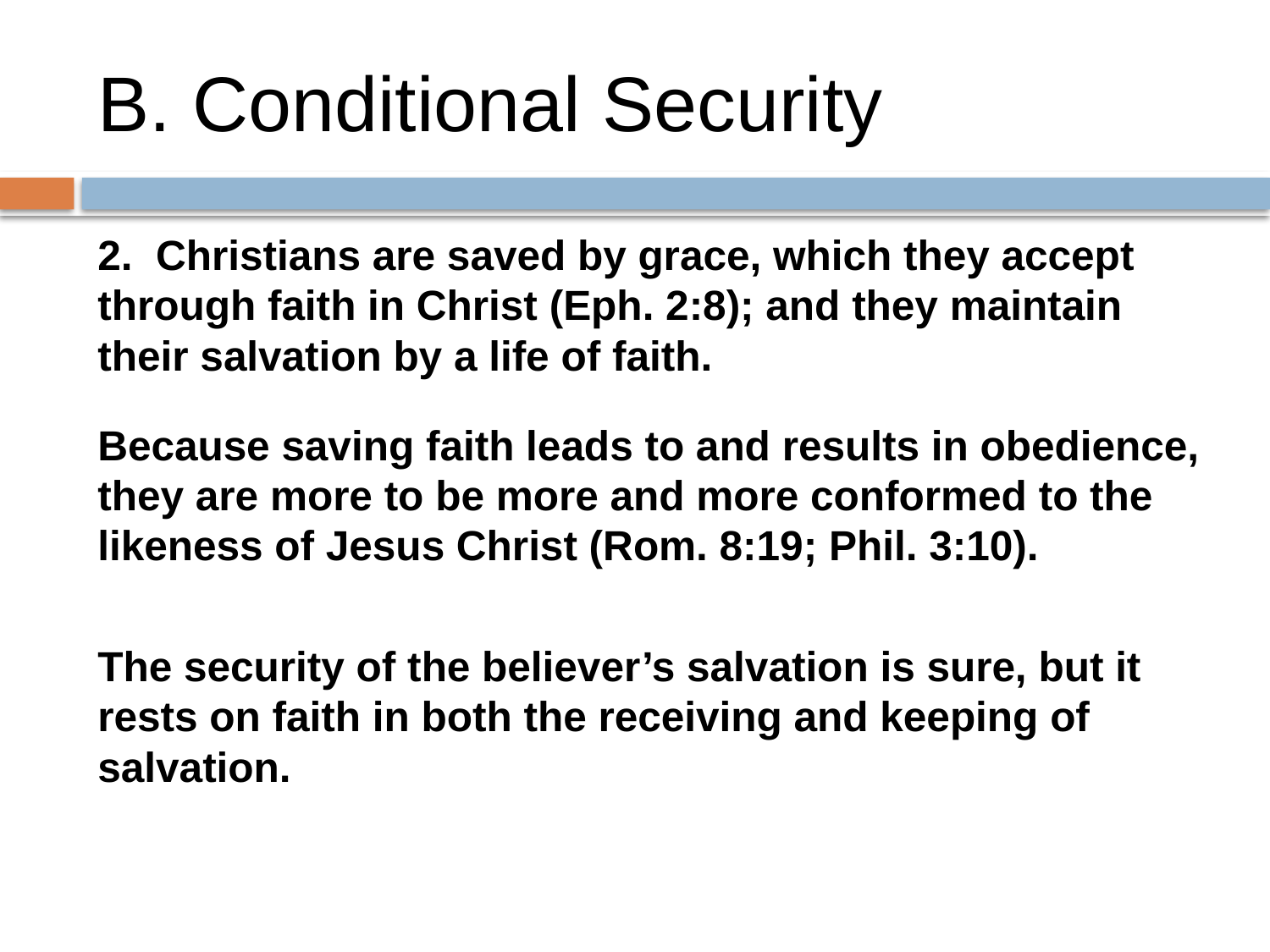

# B. Conditional Security
2.  Christians are saved by grace, which they accept through faith in Christ (Eph. 2:8); and they maintain their salvation by a life of faith.

Because saving faith leads to and results in obedience, they are more to be more and more conformed to the likeness of Jesus Christ (Rom. 8:19; Phil. 3:10).

The security of the believer’s salvation is sure, but it rests on faith in both the receiving and keeping of salvation.